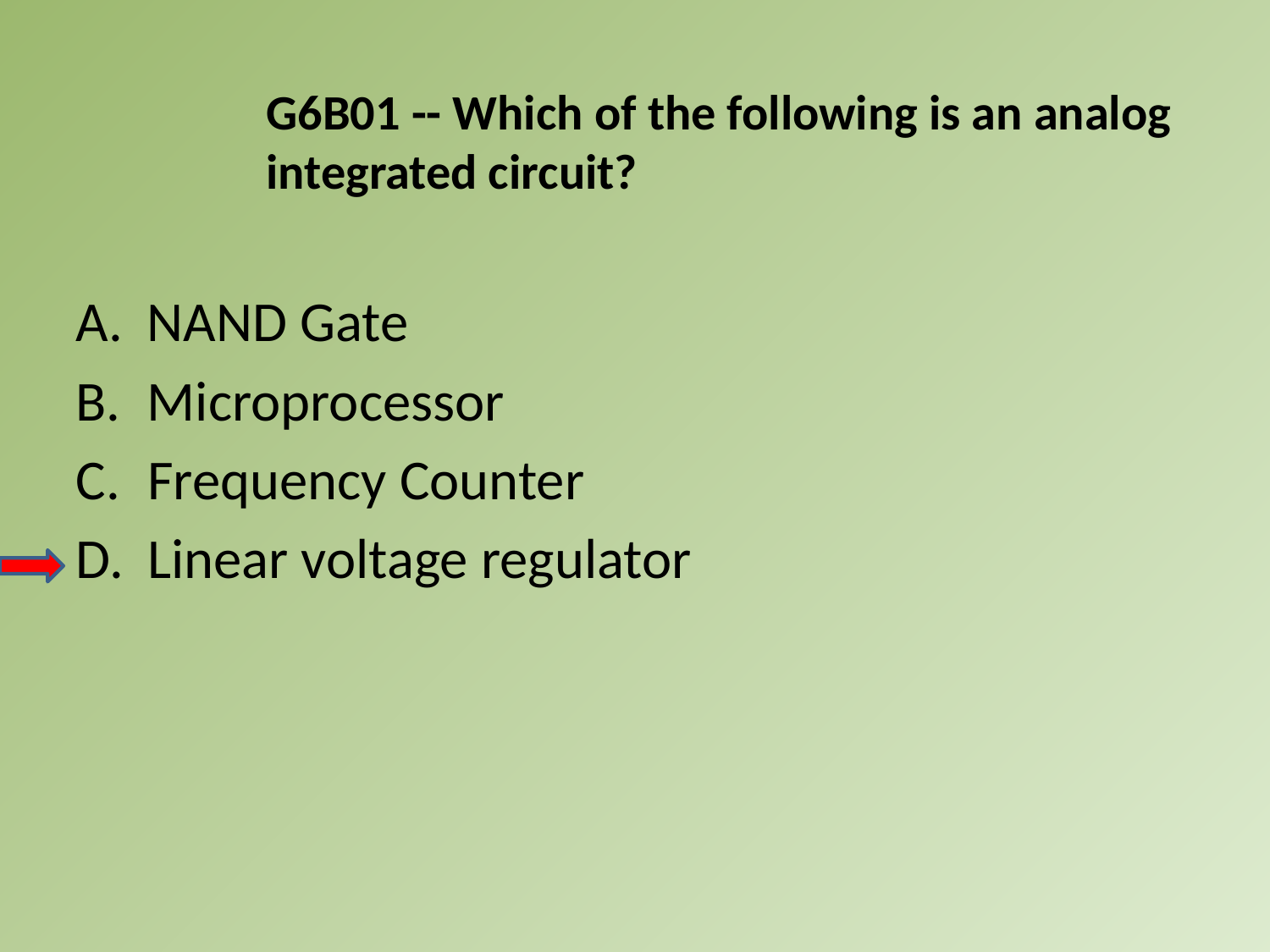

G6B01 -- Which of the following is an analog integrated circuit?
A.	NAND Gate
B.	Microprocessor
Frequency Counter
Linear voltage regulator